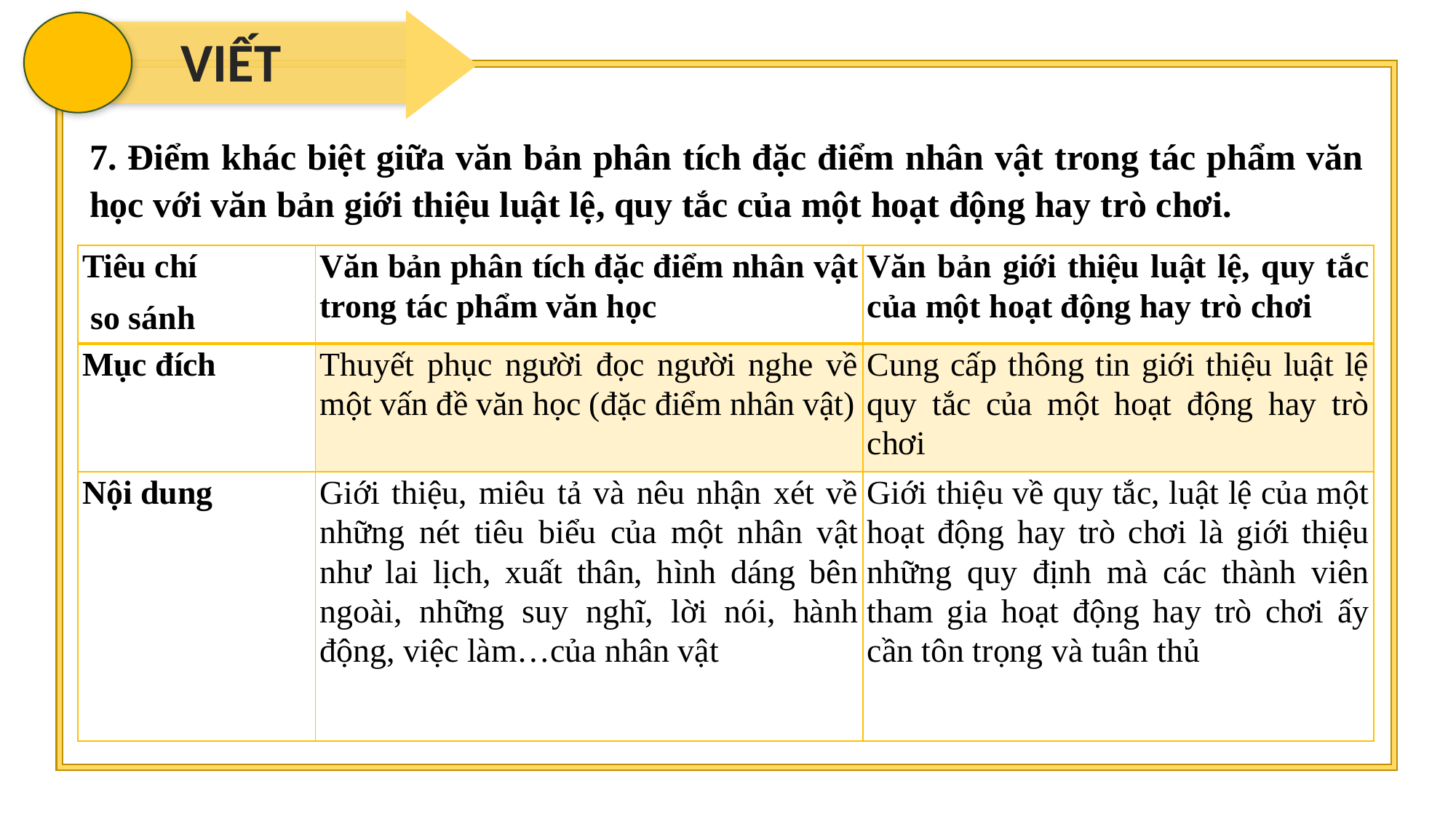

VIẾT

7. Điểm khác biệt giữa văn bản phân tích đặc điểm nhân vật trong tác phẩm văn học với văn bản giới thiệu luật lệ, quy tắc của một hoạt động hay trò chơi.
| Tiêu chí so sánh | Văn bản phân tích đặc điểm nhân vật trong tác phẩm văn học | Văn bản giới thiệu luật lệ, quy tắc của một hoạt động hay trò chơi |
| --- | --- | --- |
| Mục đích | Thuyết phục người đọc người nghe về một vấn đề văn học (đặc điểm nhân vật) | Cung cấp thông tin giới thiệu luật lệ quy tắc của một hoạt động hay trò chơi |
| Nội dung | Giới thiệu, miêu tả và nêu nhận xét về những nét tiêu biểu của một nhân vật như lai lịch, xuất thân, hình dáng bên ngoài, những suy nghĩ, lời nói, hành động, việc làm…của nhân vật | Giới thiệu về quy tắc, luật lệ của một hoạt động hay trò chơi là giới thiệu những quy định mà các thành viên tham gia hoạt động hay trò chơi ấy cần tôn trọng và tuân thủ |